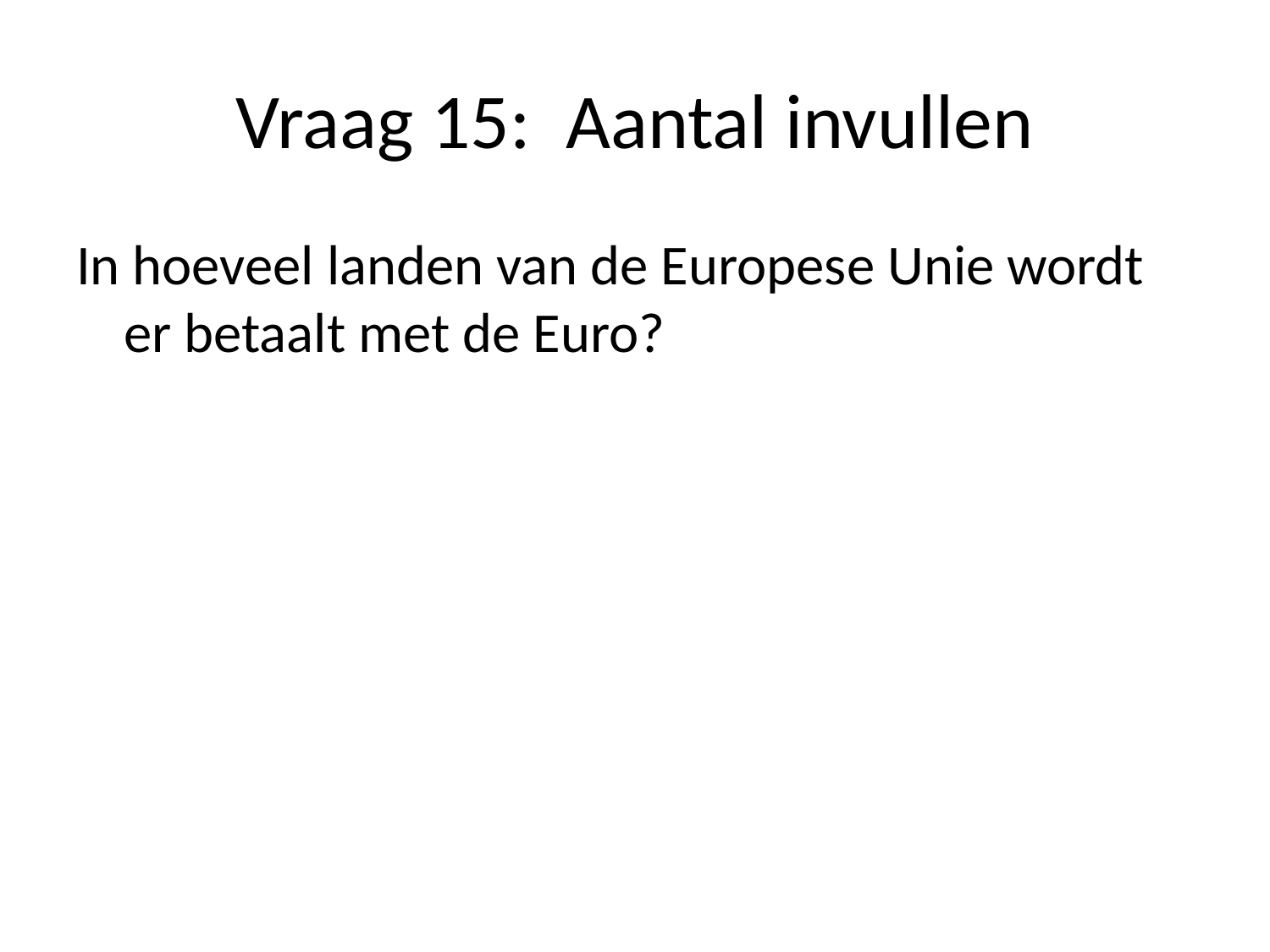

# Vraag 15:  Aantal invullen
In hoeveel landen van de Europese Unie wordt er betaalt met de Euro?